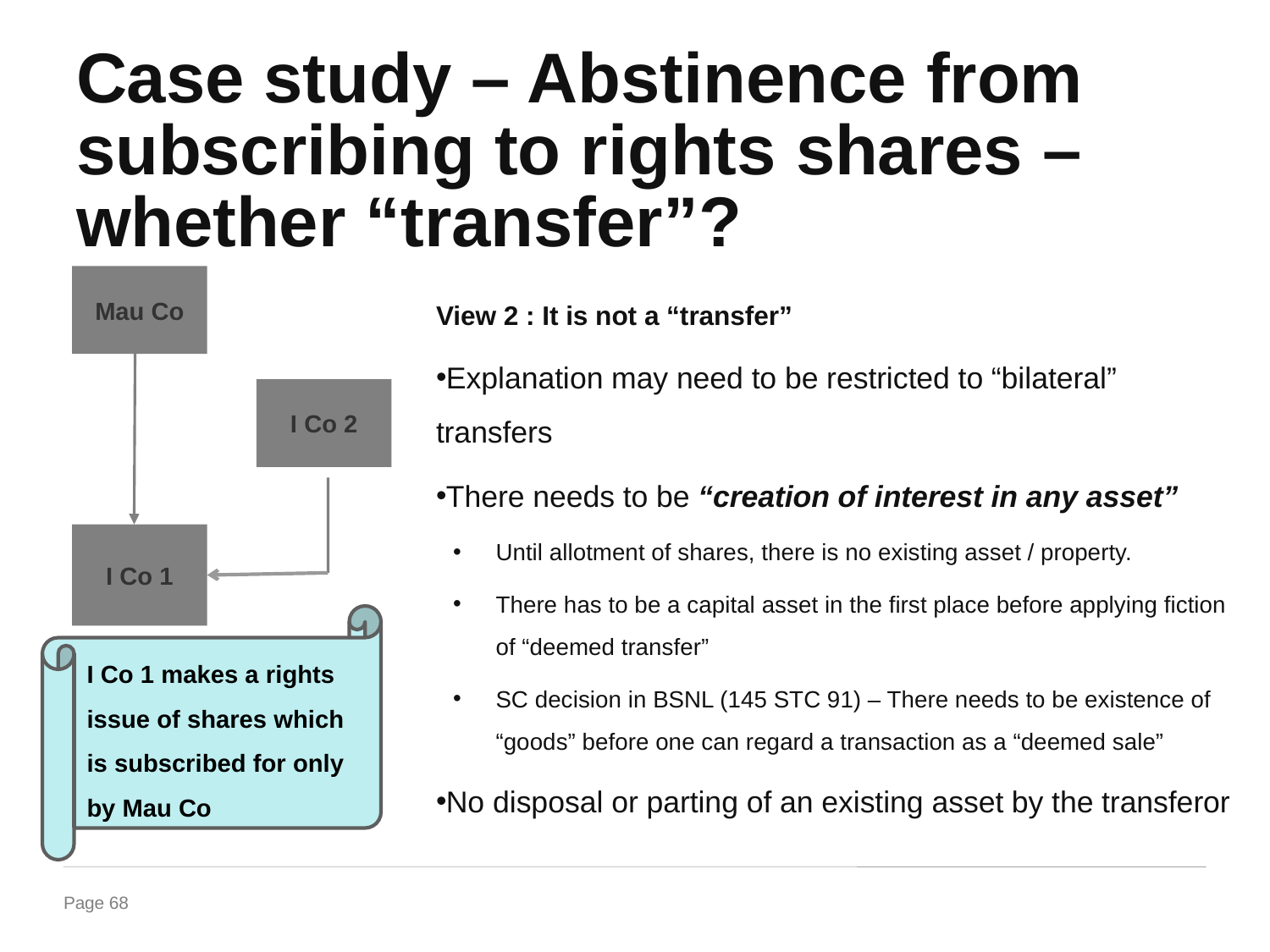

Case study – Abstinence from subscribing to rights shares – whether “transfer”?
Mau Co

I Co 2
I Co 1
View 2 : It is not a “transfer”
Explanation may need to be restricted to “bilateral” transfers
There needs to be “creation of interest in any asset”
Until allotment of shares, there is no existing asset / property.
There has to be a capital asset in the first place before applying fiction of “deemed transfer”
SC decision in BSNL (145 STC 91) – There needs to be existence of “goods” before one can regard a transaction as a “deemed sale”
No disposal or parting of an existing asset by the transferor

45%

55%
I Co 1 makes a rights issue of shares which is subscribed for only by Mau Co